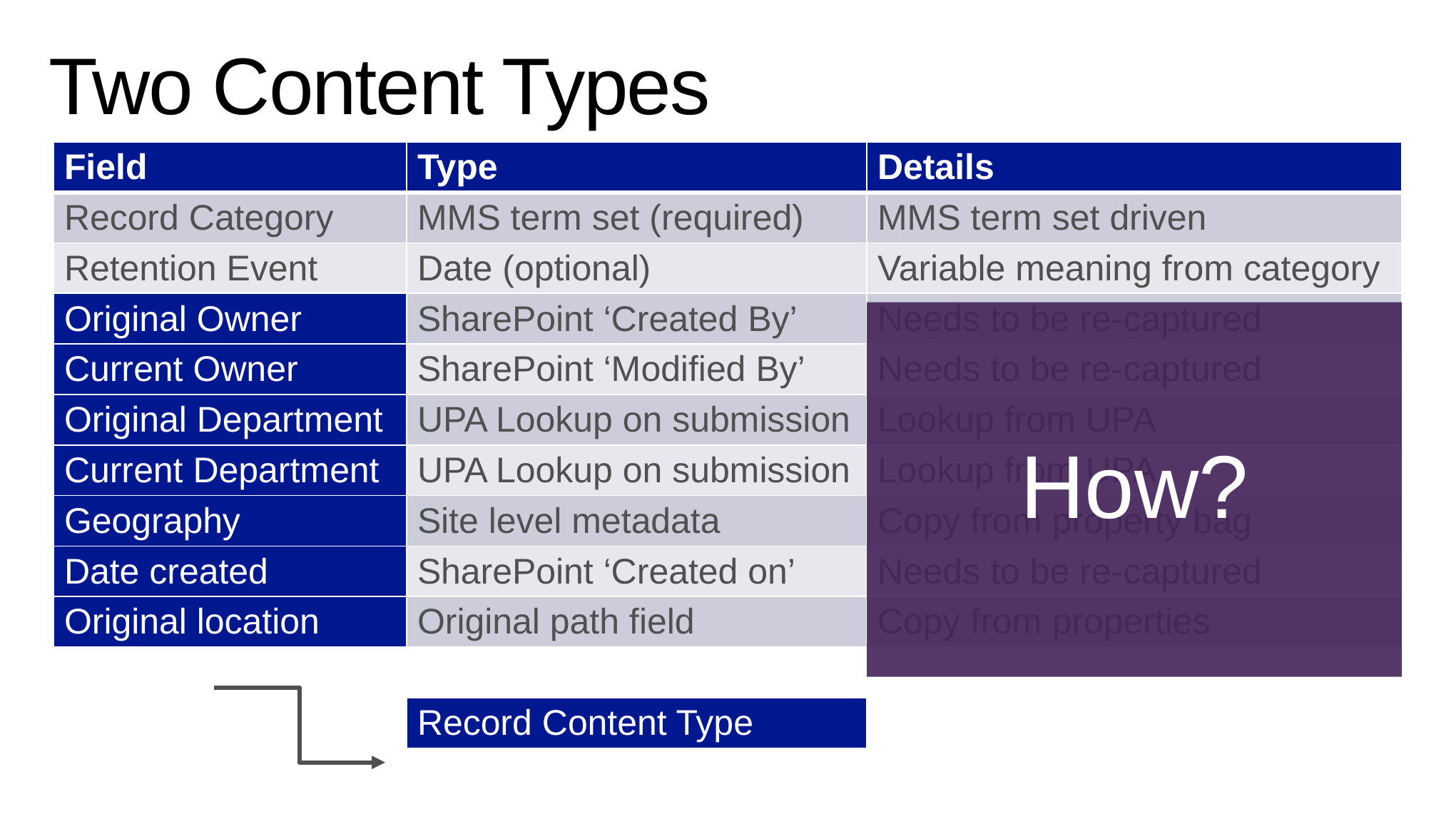

# Two Content Types
| Field | Type | Details |
| --- | --- | --- |
| Record Category | MMS term set (required) | MMS term set driven |
| Retention Event | Date (optional) | Variable meaning from category |
| Original Owner | SharePoint ‘Created By’ | Needs to be re-captured |
| Current Owner | SharePoint ‘Modified By’ | Needs to be re-captured |
| Original Department | UPA Lookup on submission | Lookup from UPA |
| Current Department | UPA Lookup on submission | Lookup from UPA |
| Geography | Site level metadata | Copy from property bag |
| Date created | SharePoint ‘Created on’ | Needs to be re-captured |
| Original location | Original path field | Copy from properties |
|  |  |  |
|  | Record Content Type |  |
How?